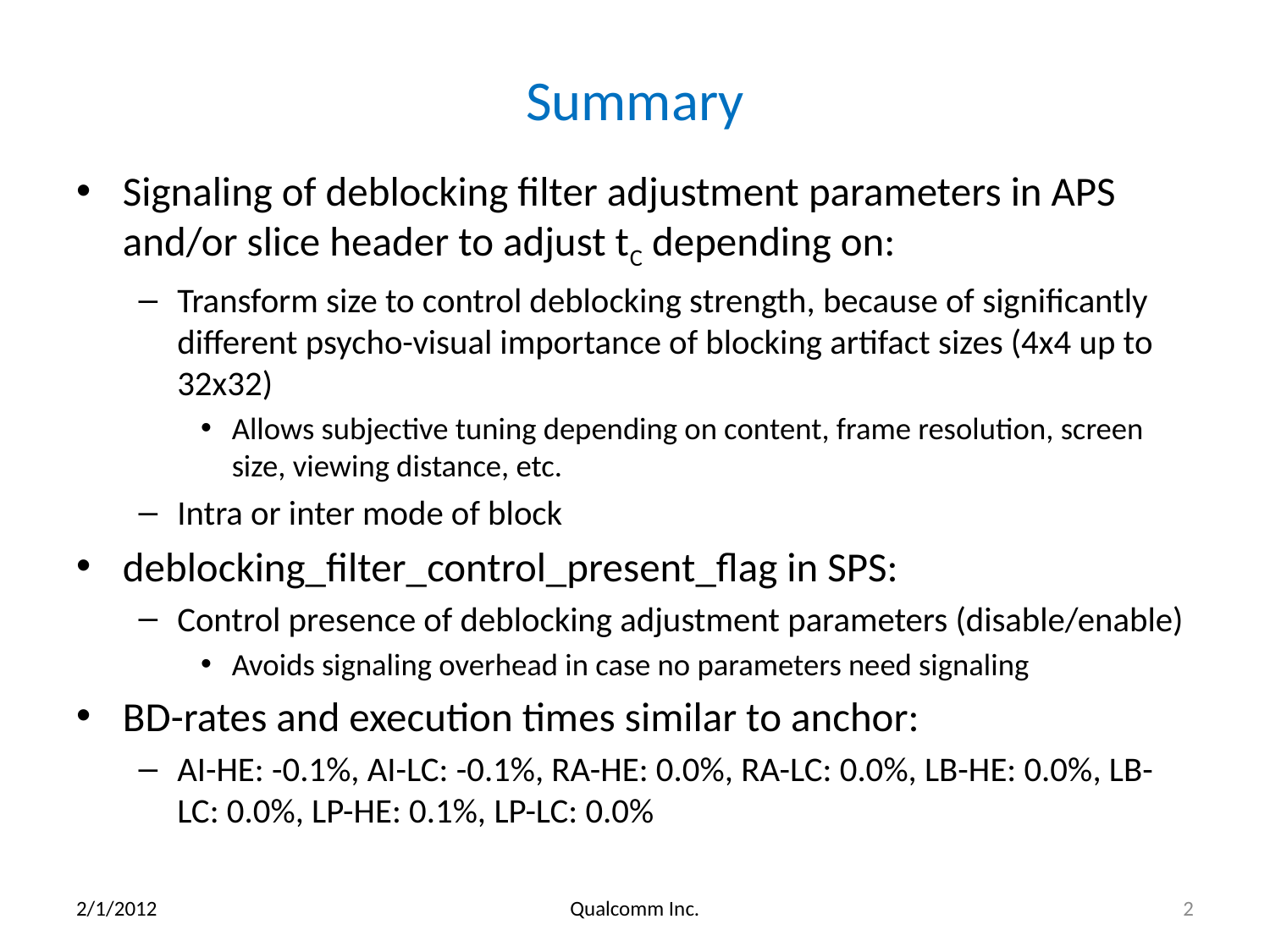

# Summary
Signaling of deblocking filter adjustment parameters in APS and/or slice header to adjust tC depending on:
Transform size to control deblocking strength, because of significantly different psycho-visual importance of blocking artifact sizes (4x4 up to 32x32)
Allows subjective tuning depending on content, frame resolution, screen size, viewing distance, etc.
Intra or inter mode of block
deblocking_filter_control_present_flag in SPS:
Control presence of deblocking adjustment parameters (disable/enable)
Avoids signaling overhead in case no parameters need signaling
BD-rates and execution times similar to anchor:
AI-HE: -0.1%, AI-LC: -0.1%, RA-HE: 0.0%, RA-LC: 0.0%, LB-HE: 0.0%, LB-LC: 0.0%, LP-HE: 0.1%, LP-LC: 0.0%
2/1/2012
Qualcomm Inc.
2